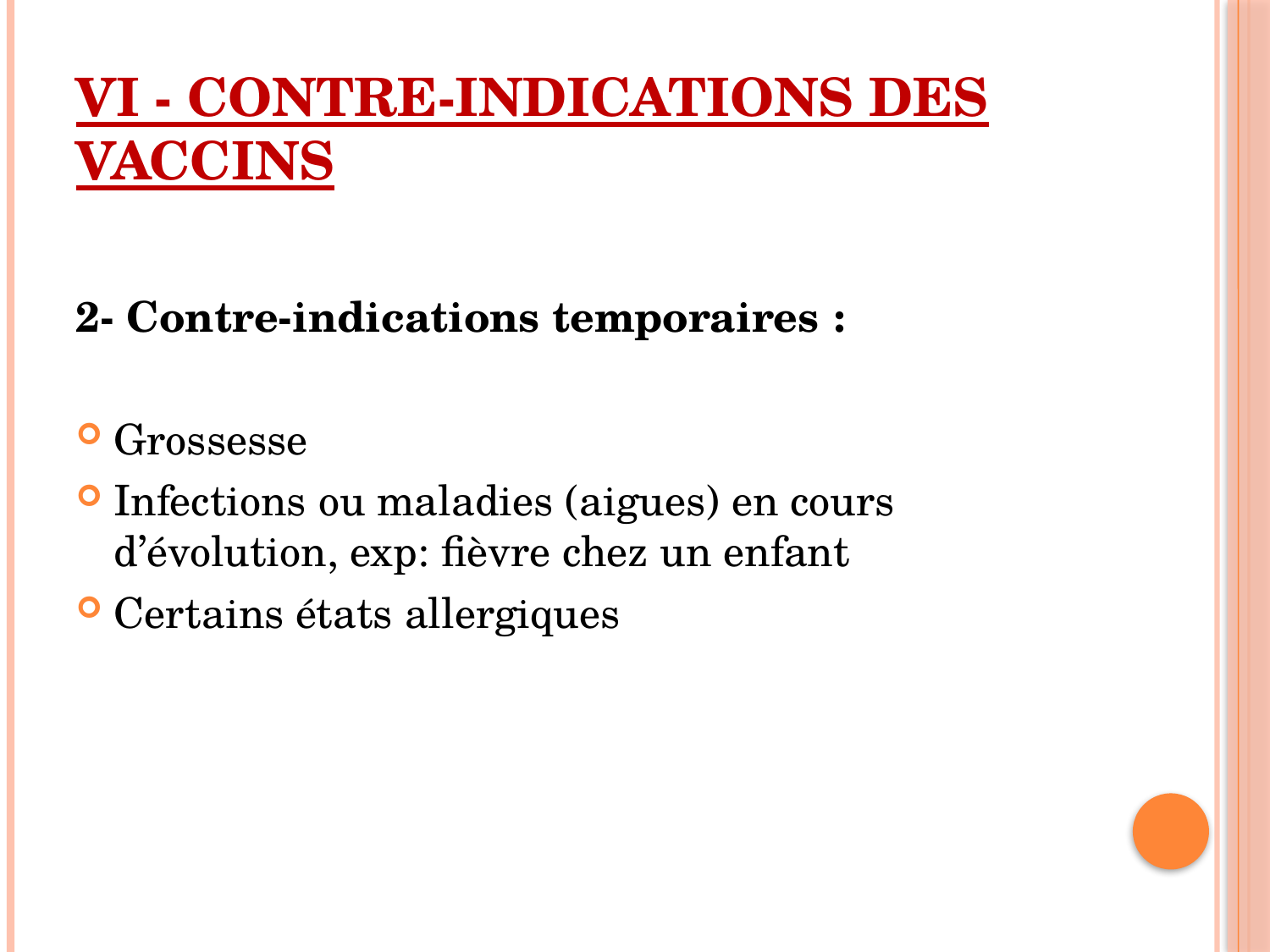

# VI - Contre-indications des vaccins

2- Contre-indications temporaires :

Grossesse
Infections ou maladies (aigues) en cours d’évolution, exp: fièvre chez un enfant
Certains états allergiques